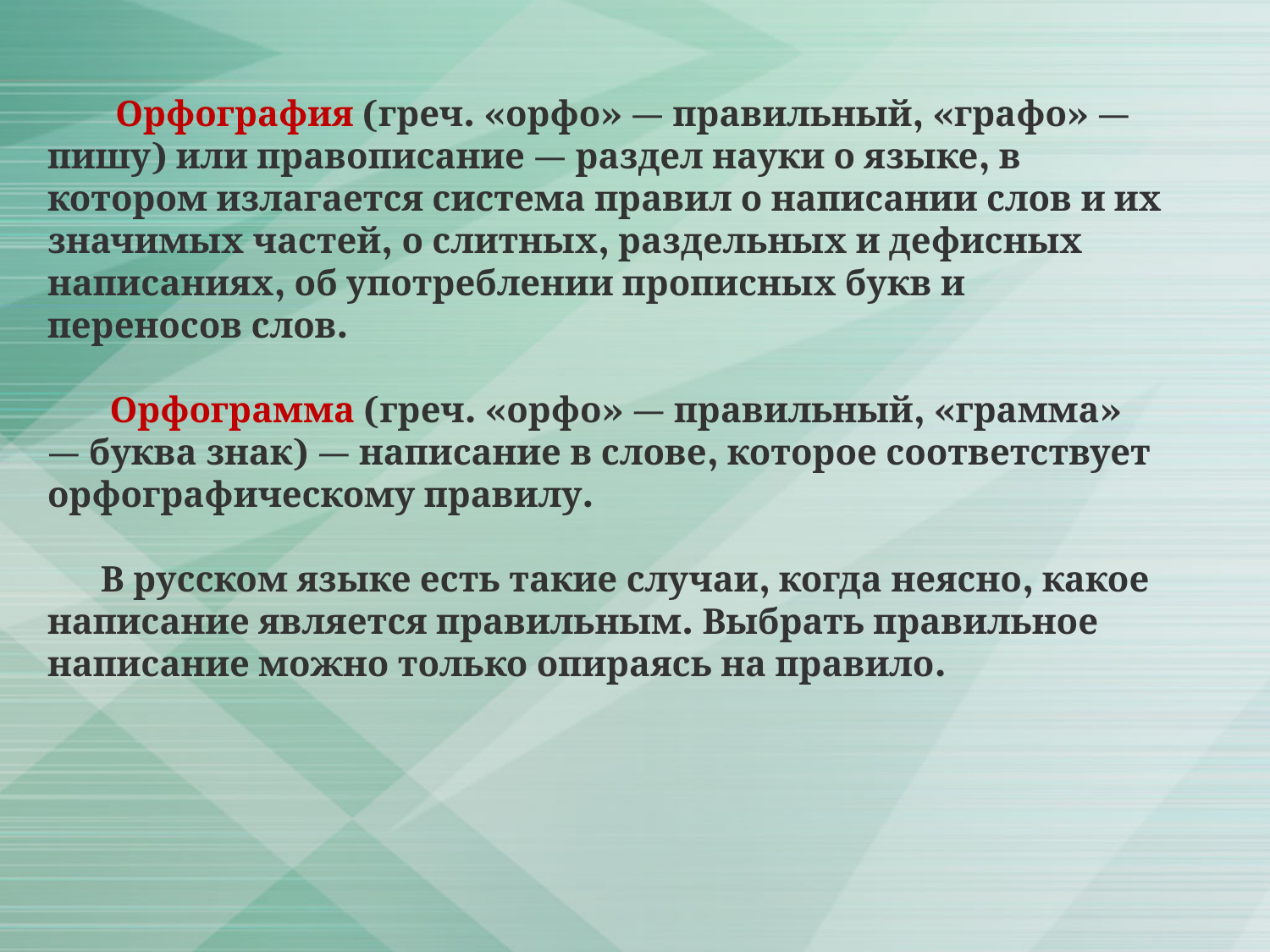

#
       Орфография (греч. «орфо» — правильный, «графо» — пишу) или правописание — раздел науки о языке, в котором излагается система правил о написании слов и их значимых частей, о слитных, раздельных и дефисных написаниях, об употреблении прописных букв и переносов слов.
       Орфограмма (греч. «орфо» — правильный, «грамма» — буква знак) — написание в слове, которое соответствует орфографическому правилу.
      В русском языке есть такие случаи, когда неясно, какое написание является правильным. Выбрать правильное написание можно только опираясь на правило.